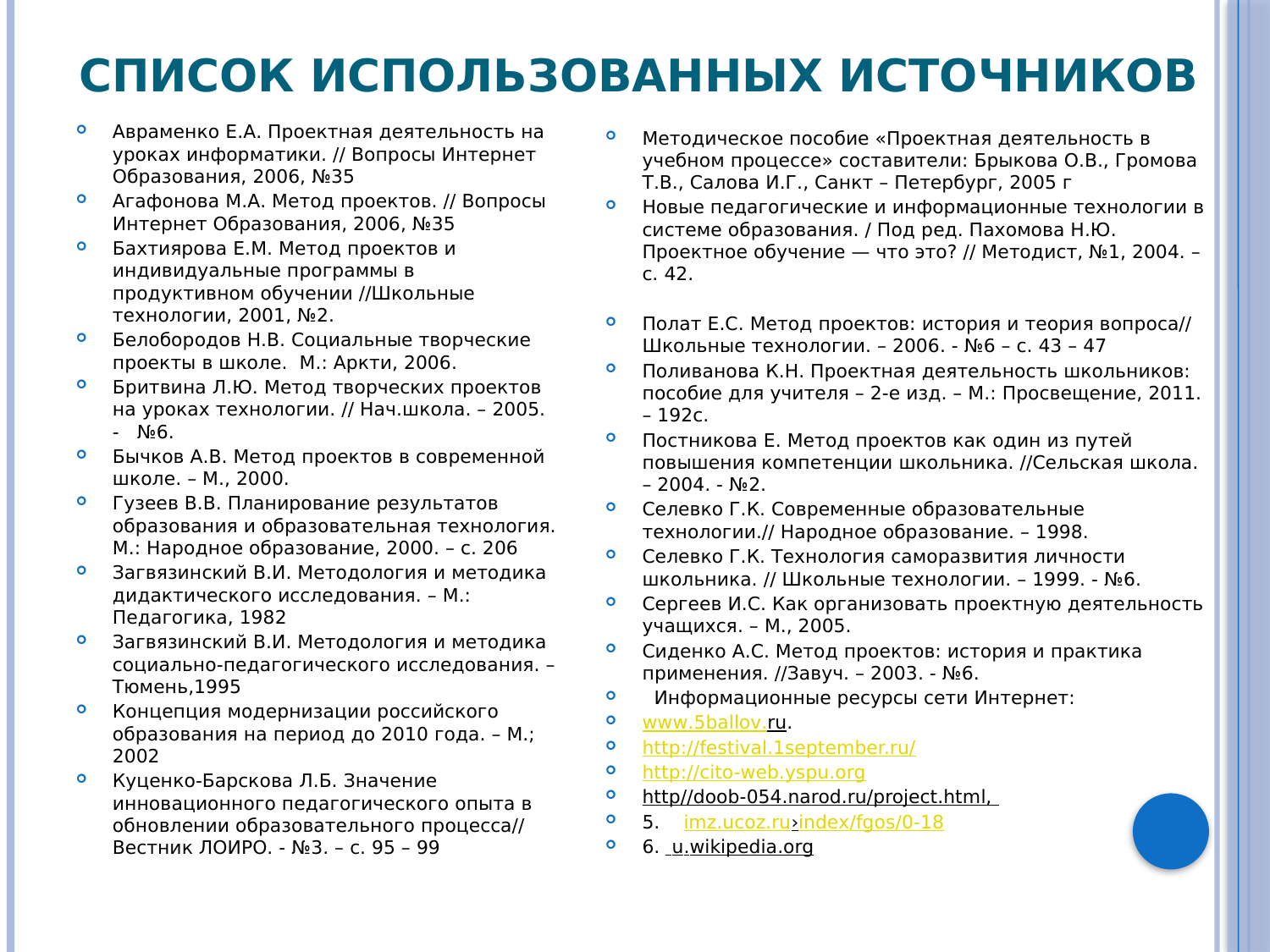

# СПИСОК ИСПОЛЬЗОВАННЫХ ИСТОЧНИКОВ

Авраменко Е.А. Проектная деятельность на уроках информатики. // Вопросы Интернет Образования, 2006, №35
Агафонова М.А. Метод проектов. // Вопросы Интернет Образования, 2006, №35
Бахтиярова Е.М. Метод проектов и индивидуальные программы в продуктивном обучении //Школьные технологии, 2001, №2.
Белобородов Н.В. Социальные творческие проекты в школе.  М.: Аркти, 2006.
Бритвина Л.Ю. Метод творческих проектов на уроках технологии. // Нач.школа. – 2005. -   №6.
Бычков А.В. Метод проектов в современной школе. – М., 2000.
Гузеев В.В. Планирование результатов образования и образовательная технология. М.: Народное образование, 2000. – с. 206
Загвязинский В.И. Методология и методика дидактического исследования. – М.: Педагогика, 1982
Загвязинский В.И. Методология и методика социально-педагогического исследования. – Тюмень,1995
Концепция модернизации российского образования на период до 2010 года. – М.; 2002
Куценко-Барскова Л.Б. Значение инновационного педагогического опыта в обновлении образовательного процесса// Вестник ЛОИРО. - №3. – с. 95 – 99

Методическое пособие «Проектная деятельность в учебном процессе» составители: Брыкова О.В., Громова Т.В., Салова И.Г., Санкт – Петербург, 2005 г
Новые педагогические и информационные технологии в системе образования. / Под ред. Пахомова Н.Ю. Проектное обучение — что это? // Методист, №1, 2004. – с. 42.

Полат Е.С. Метод проектов: история и теория вопроса// Школьные технологии. – 2006. - №6 – с. 43 – 47
Поливанова К.Н. Проектная деятельность школьников: пособие для учителя – 2-е изд. – М.: Просвещение, 2011. – 192с.
Постникова Е. Метод проектов как один из путей повышения компетенции школьника. //Сельская школа. – 2004. - №2.
Селевко Г.К. Современные образовательные технологии.// Народное образование. – 1998.
Селевко Г.К. Технология саморазвития личности школьника. // Школьные технологии. – 1999. - №6.
Сергеев И.С. Как организовать проектную деятельность учащихся. – М., 2005.
Сиденко А.С. Метод проектов: история и практика применения. //Завуч. – 2003. - №6.
  Информационные ресурсы сети Интернет:
www.5ballov.ru.
http://festival.1september.ru/
http://cito-web.yspu.org
http//doob-054.narod.ru/project.html,
5.    imz.ucoz.ru›index/fgos/0-18
6.  u.wikipedia.org